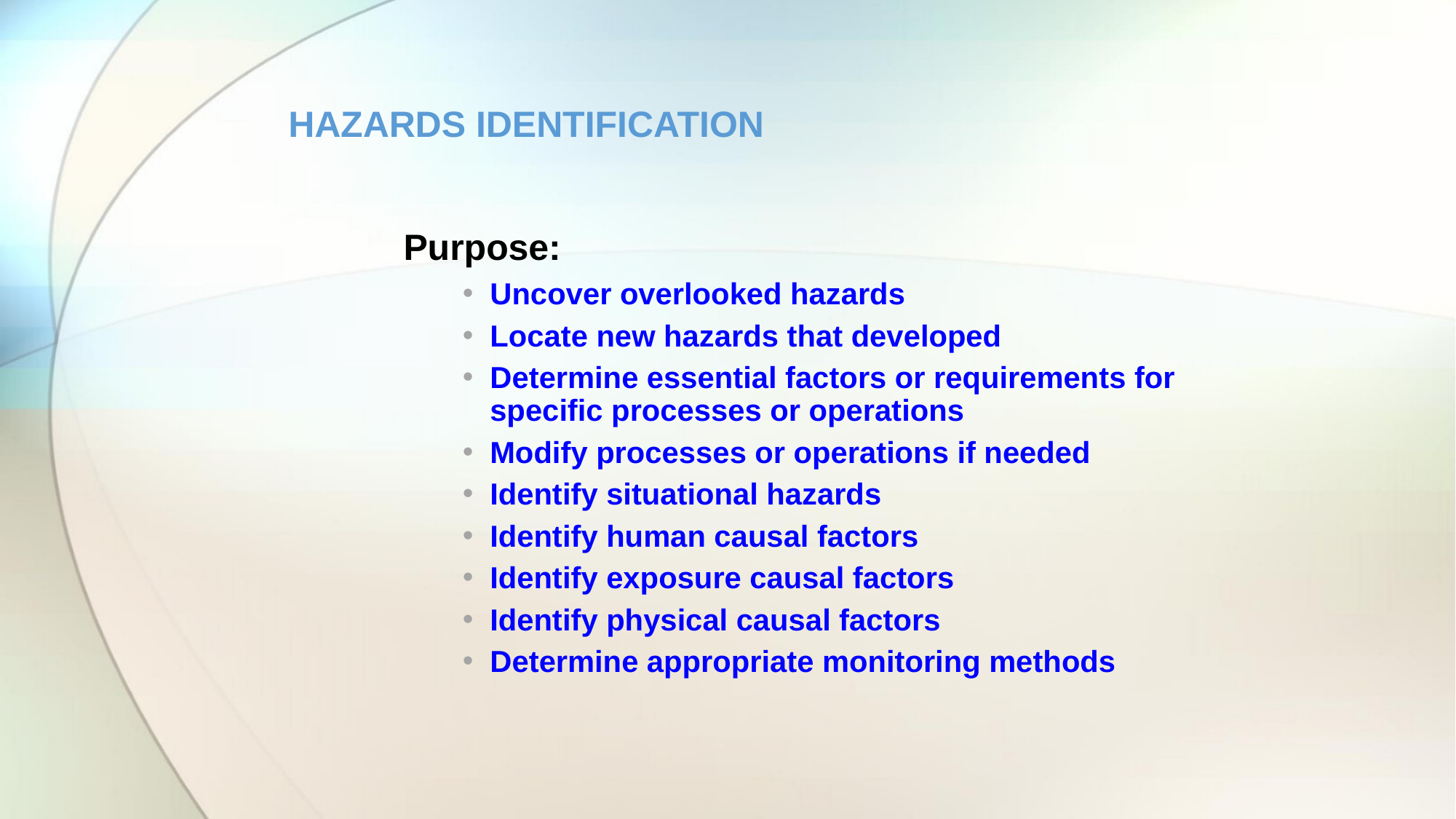

# HAZARDS IDENTIFICATION
Purpose:

Uncover overlooked hazards
Locate new hazards that developed
Determine essential factors or requirements for specific processes or operations
Modify processes or operations if needed
Identify situational hazards
Identify human causal factors
Identify exposure causal factors
Identify physical causal factors
Determine appropriate monitoring methods